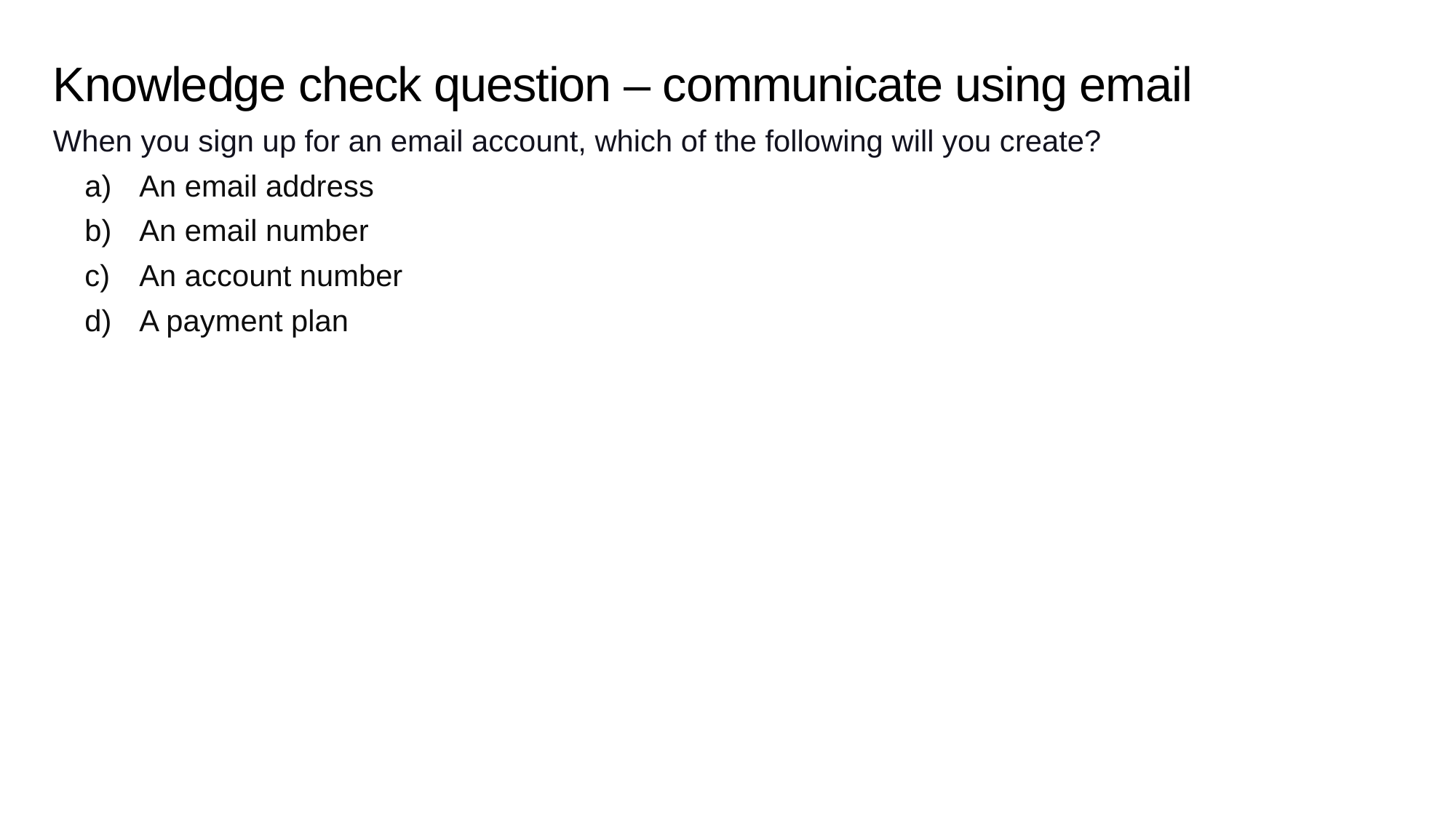

# Knowledge check question – communicate using email
When you sign up for an email account, which of the following will you create?
An email address
An email number
An account number
A payment plan